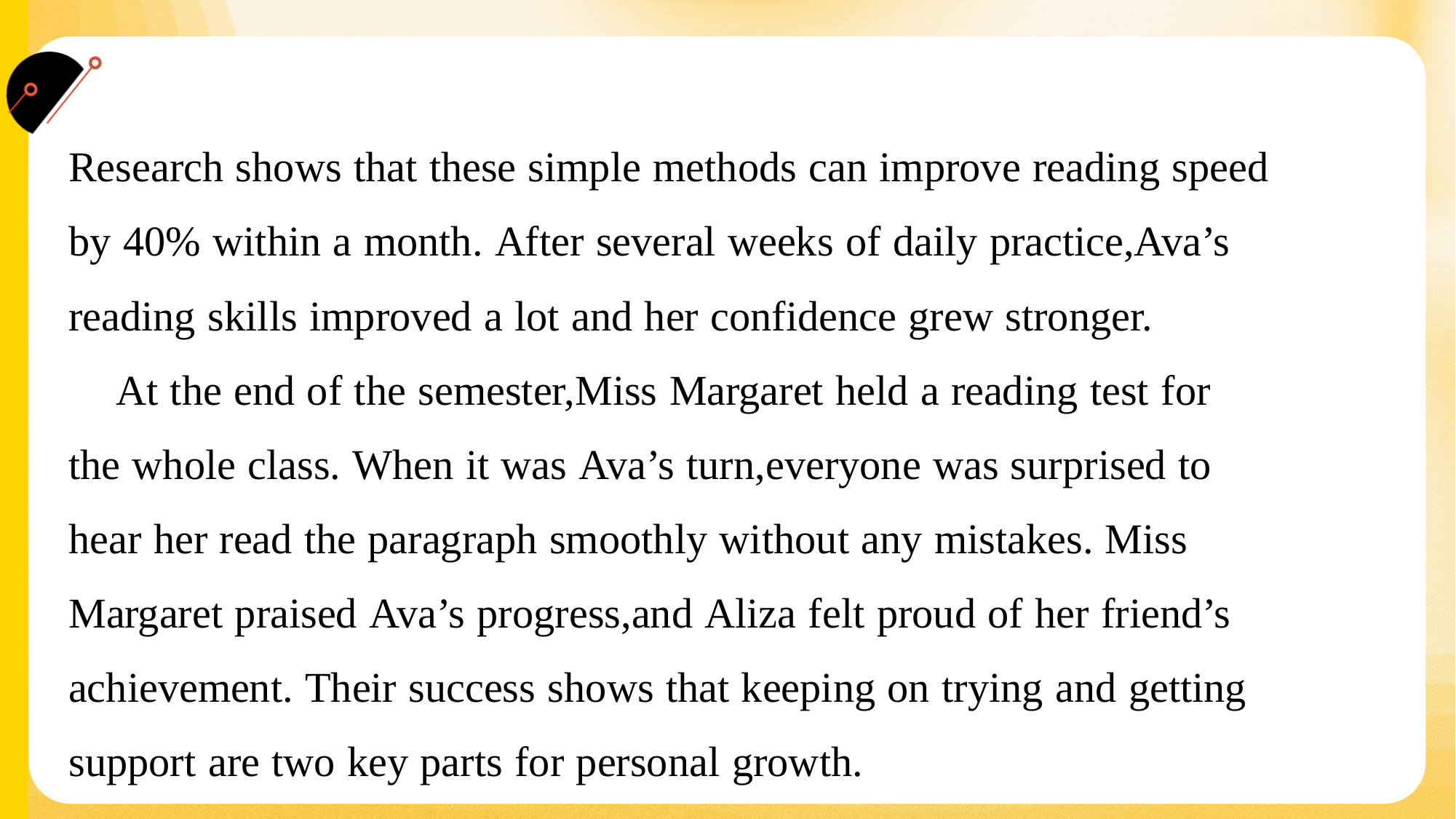

Research shows that these simple methods can improve reading speed
by 40% within a month. After several weeks of daily practice,Ava’s
reading skills improved a lot and her confidence grew stronger.
    At the end of the semester,Miss Margaret held a reading test for
the whole class. When it was Ava’s turn,everyone was surprised to
hear her read the paragraph smoothly without any mistakes. Miss
Margaret praised Ava’s progress,and Aliza felt proud of her friend’s
achievement. Their success shows that keeping on trying and getting
support are two key parts for personal growth.